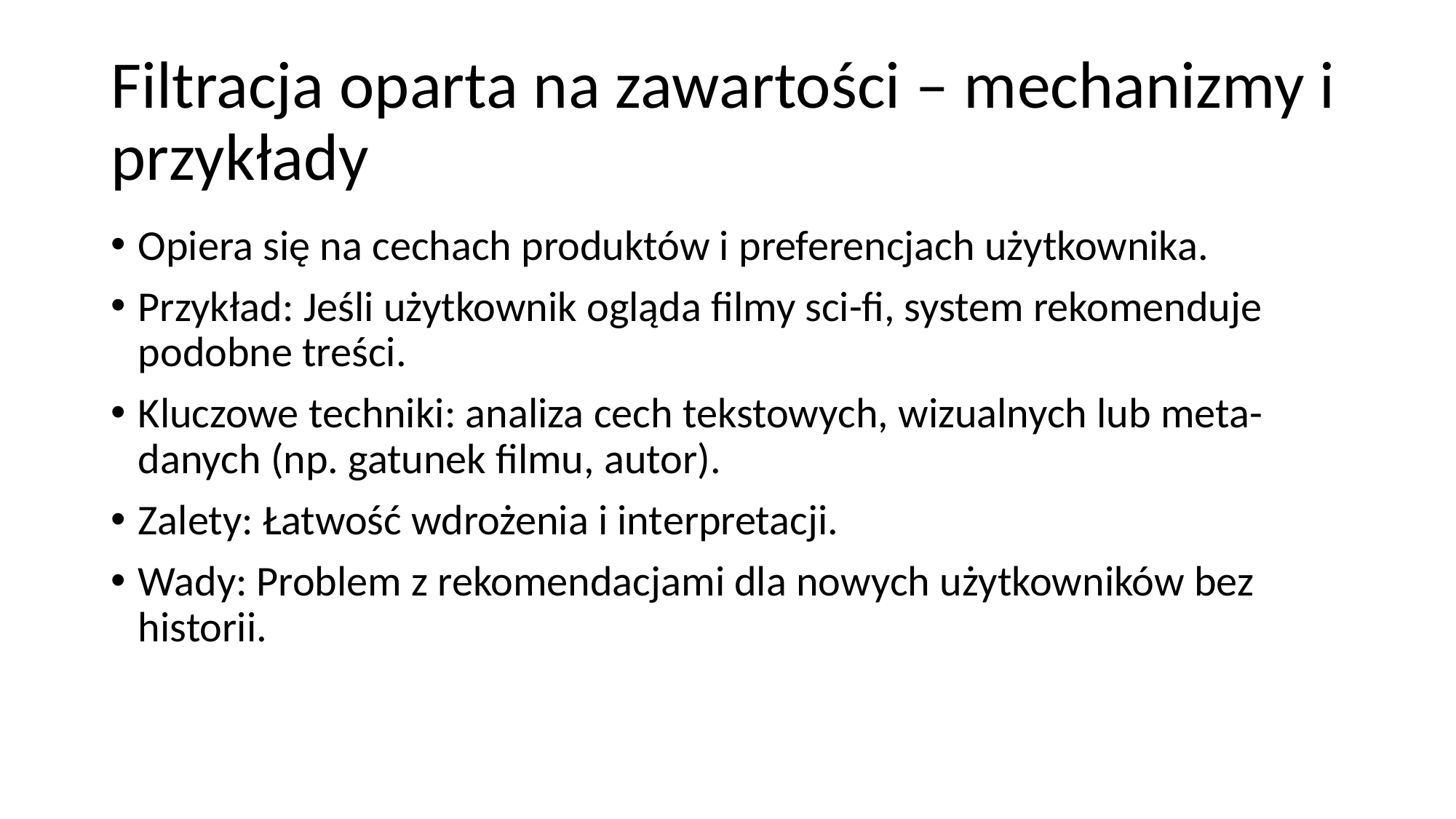

# Filtracja oparta na zawartości – mechanizmy i przykłady
Opiera się na cechach produktów i preferencjach użytkownika.
Przykład: Jeśli użytkownik ogląda filmy sci-fi, system rekomenduje podobne treści.
Kluczowe techniki: analiza cech tekstowych, wizualnych lub meta-danych (np. gatunek filmu, autor).
Zalety: Łatwość wdrożenia i interpretacji.
Wady: Problem z rekomendacjami dla nowych użytkowników bez historii.